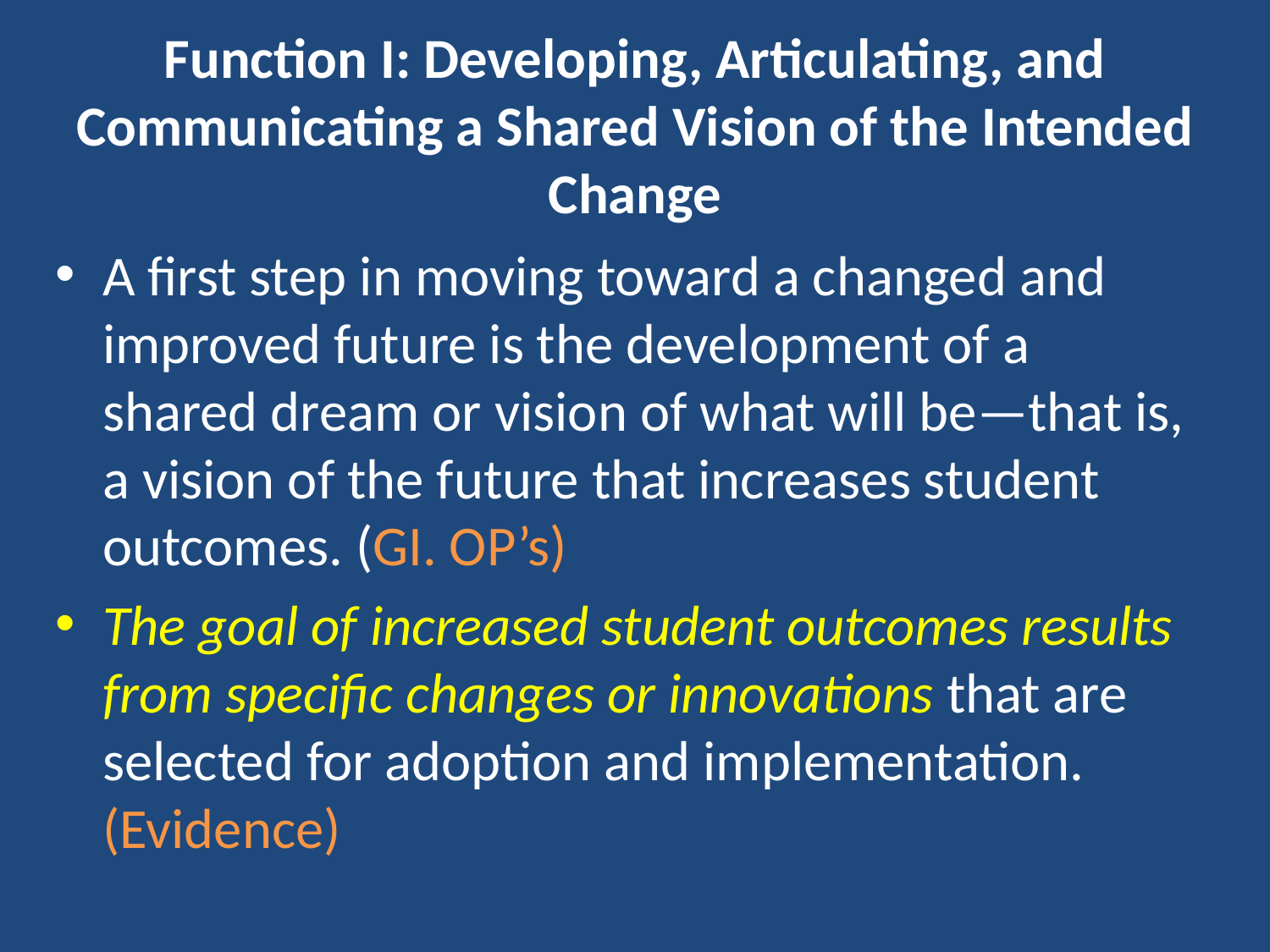

# Function I: Developing, Articulating, and Communicating a Shared Vision of the Intended Change
A first step in moving toward a changed and improved future is the development of a shared dream or vision of what will be—that is, a vision of the future that increases student outcomes. (GI. OP’s)
The goal of increased student outcomes results from specific changes or innovations that are selected for adoption and implementation.  (Evidence)